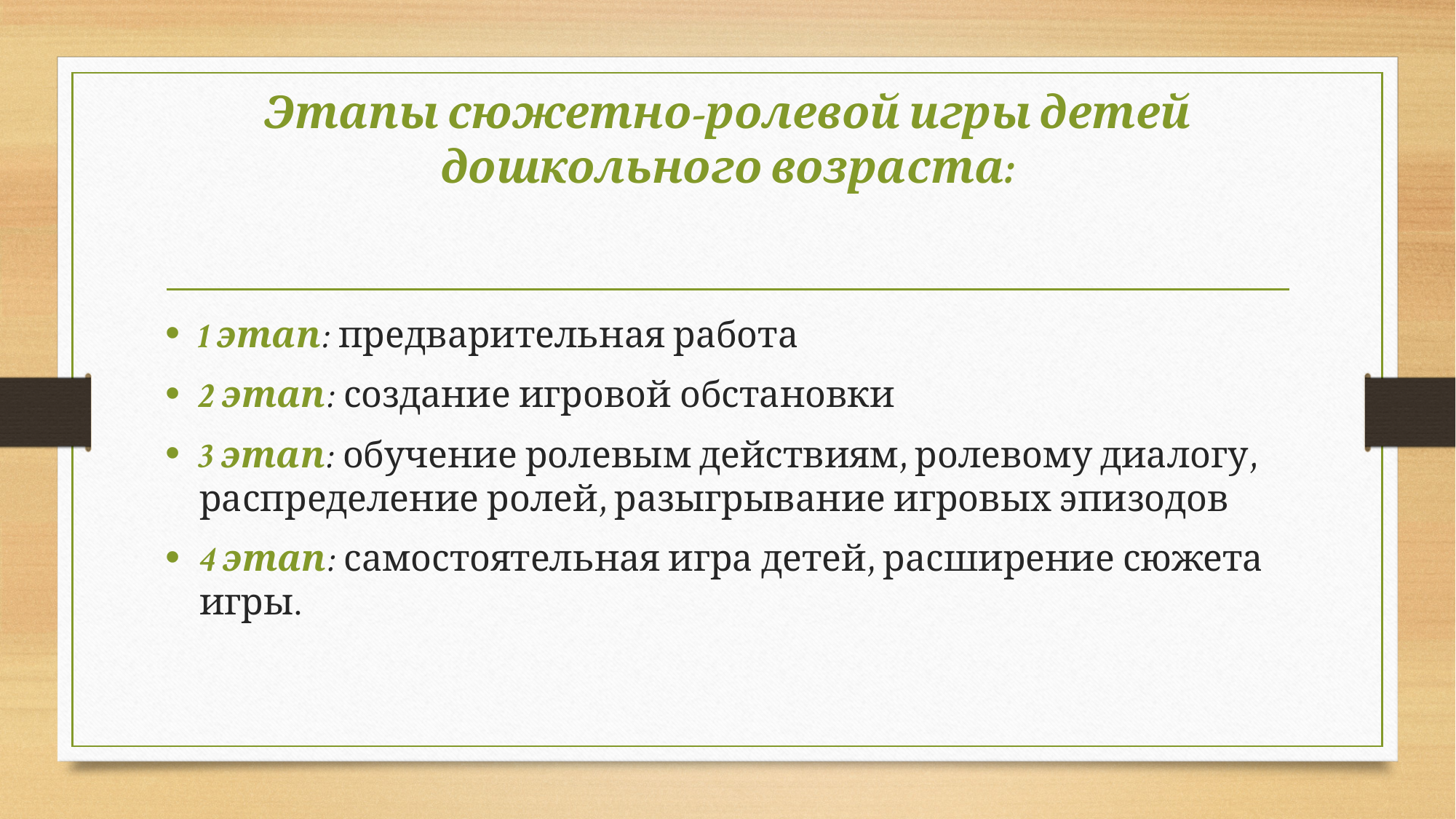

# Этапы сюжетно-ролевой игры детей дошкольного возраста:
1 этап: предварительная работа
2 этап: создание игровой обстановки
3 этап: обучение ролевым действиям, ролевому диалогу, распределение ролей, разыгрывание игровых эпизодов
4 этап: самостоятельная игра детей, расширение сюжета игры.